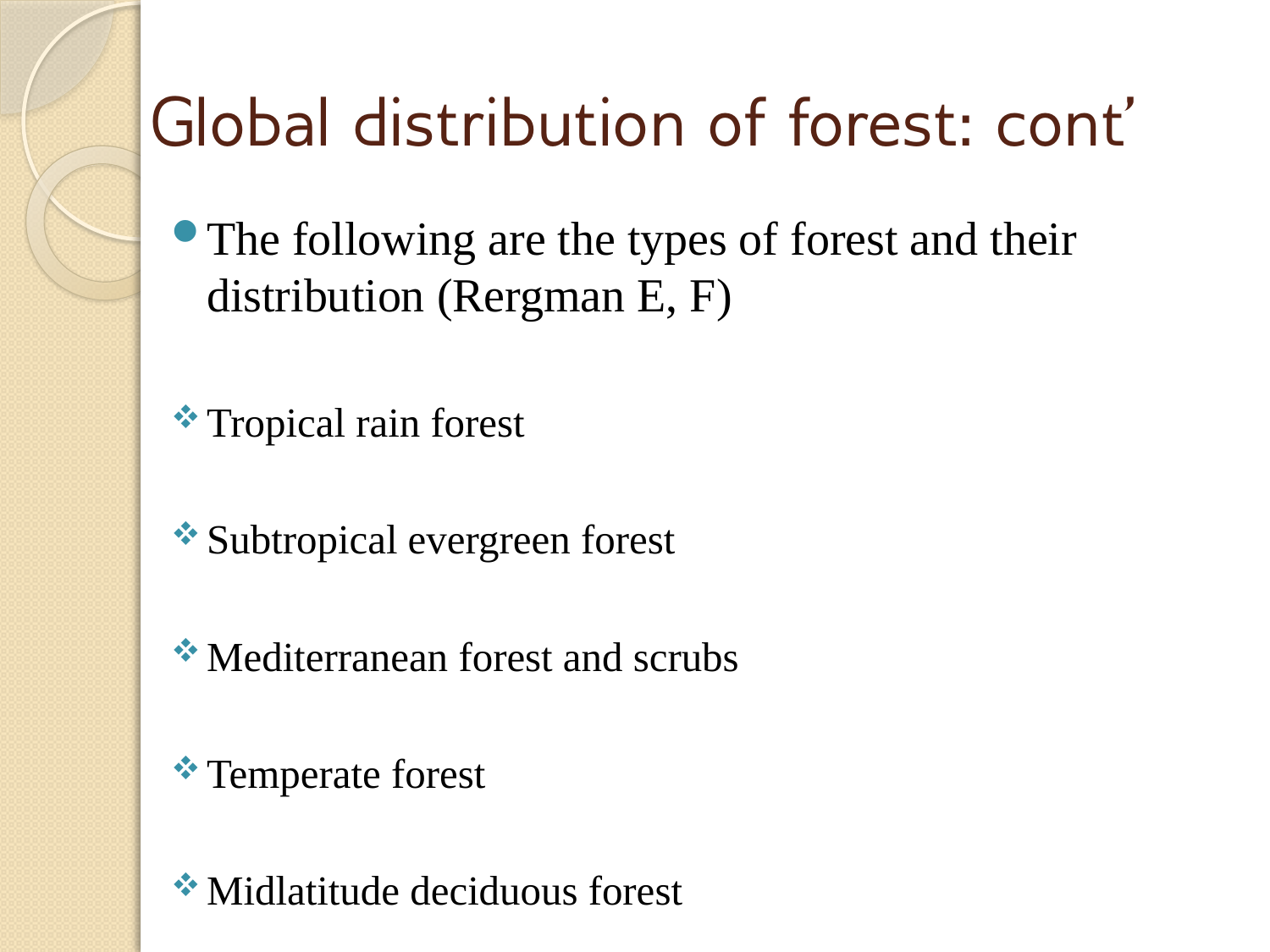

# Global distribution of forest: cont’
The following are the types of forest and their distribution (Rergman E, F)

Tropical rain forest

Subtropical evergreen forest

Mediterranean forest and scrubs

Temperate forest

Midlatitude deciduous forest